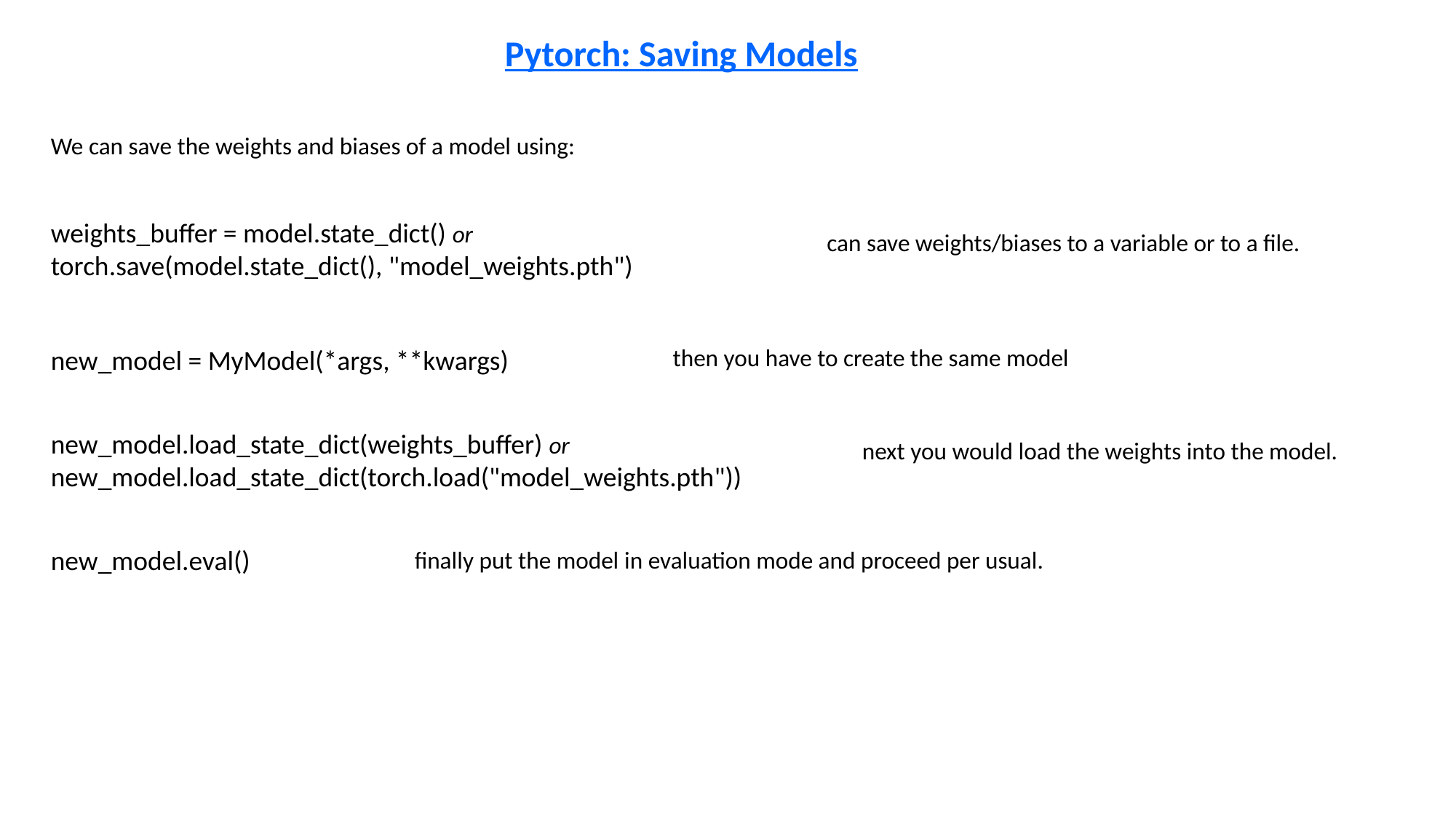

Pytorch: Saving Models
We can save the weights and biases of a model using:
weights_buffer = model.state_dict() or
torch.save(model.state_dict(), "model_weights.pth")
can save weights/biases to a variable or to a file.
new_model = MyModel(*args, **kwargs)
then you have to create the same model
new_model.load_state_dict(weights_buffer) or
new_model.load_state_dict(torch.load("model_weights.pth"))
next you would load the weights into the model.
new_model.eval()
finally put the model in evaluation mode and proceed per usual.